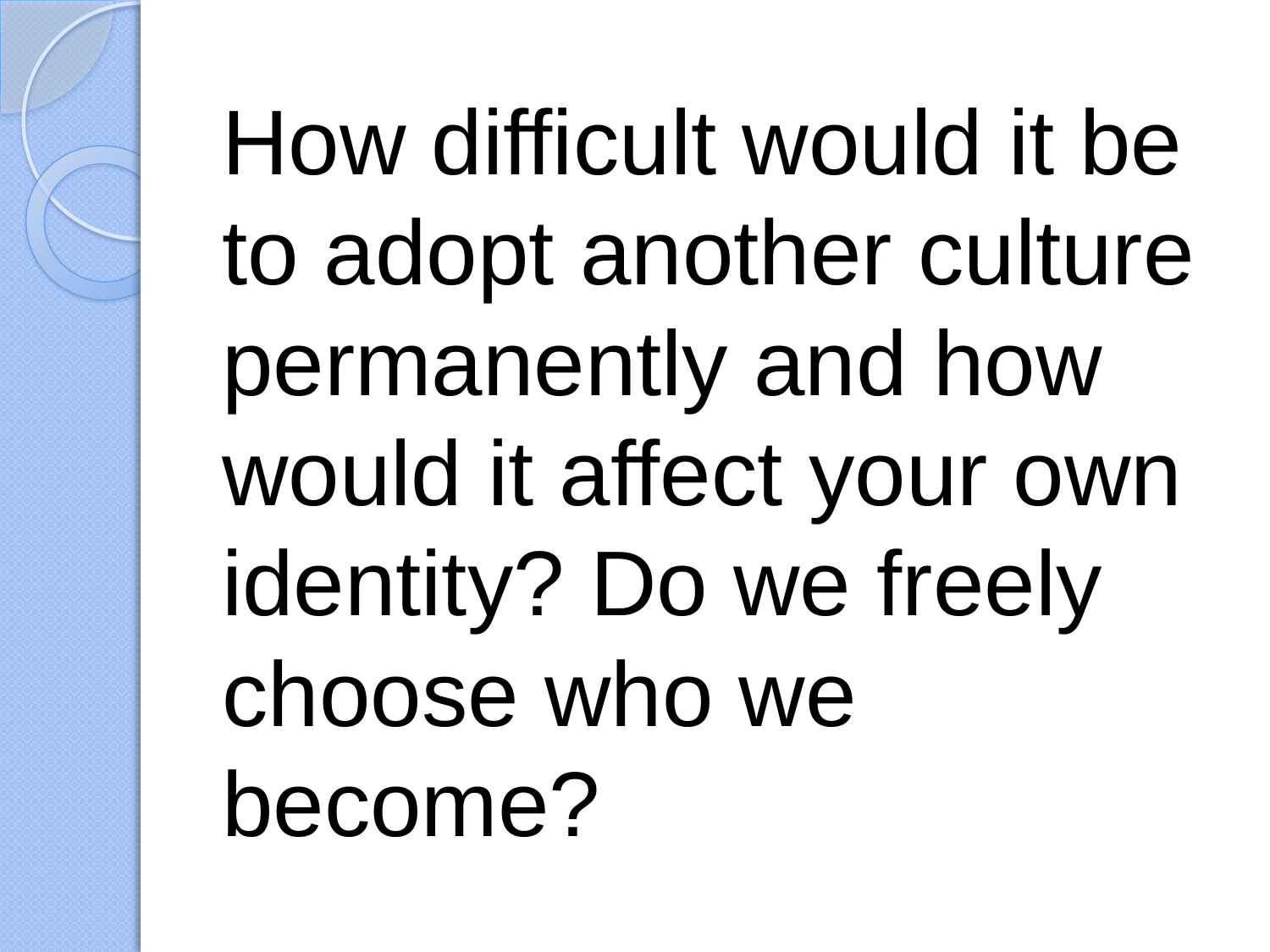

#
How difficult would it be to adopt another culture permanently and how would it affect your own identity? Do we freely choose who we become?